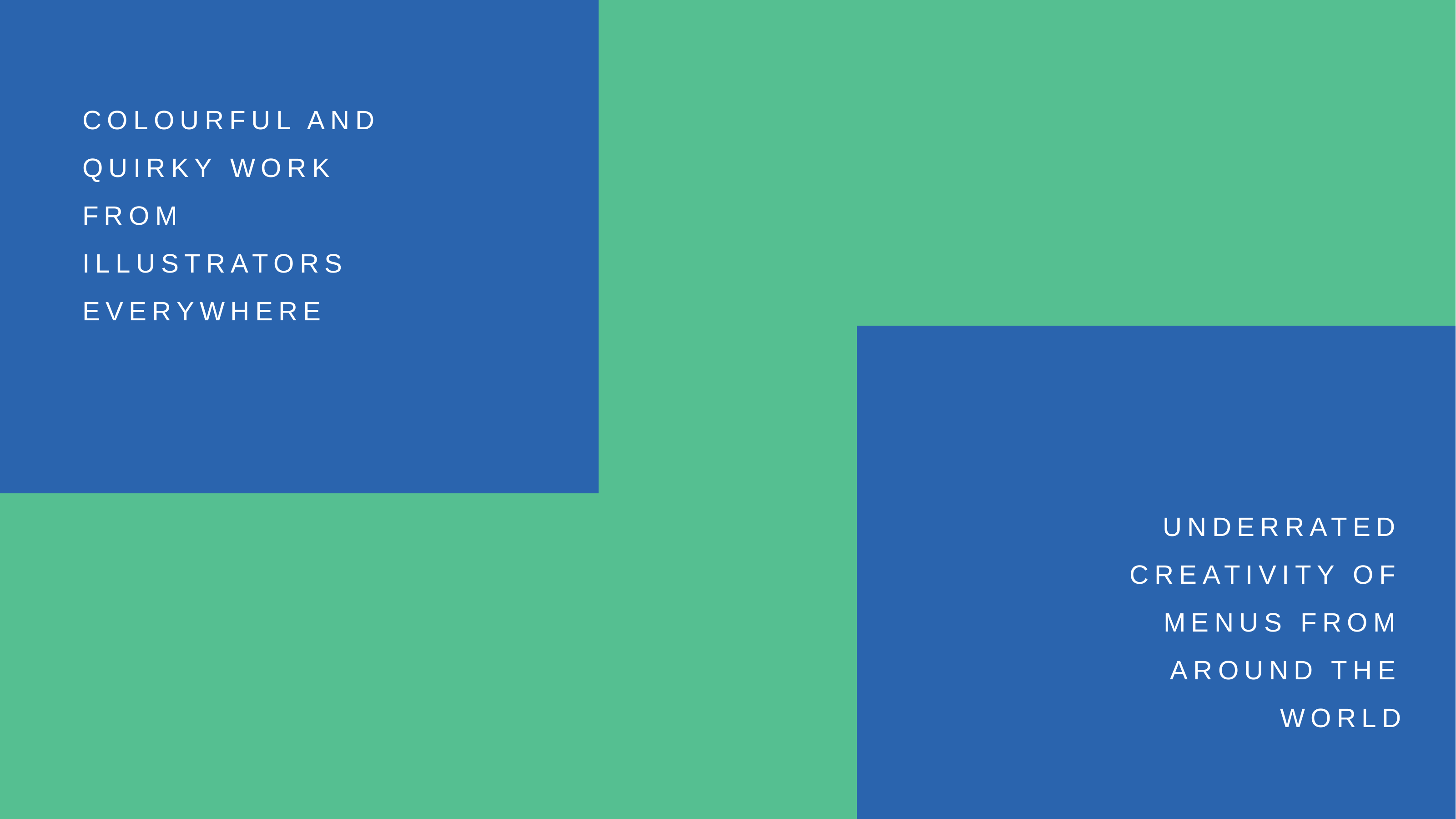

COLOURFUL AND QUIRKY WORK FROM ILLUSTRATORS EVERYWHERE

UNDERRATED CREATIVITY OF MENUS FROM AROUND THE WORLD